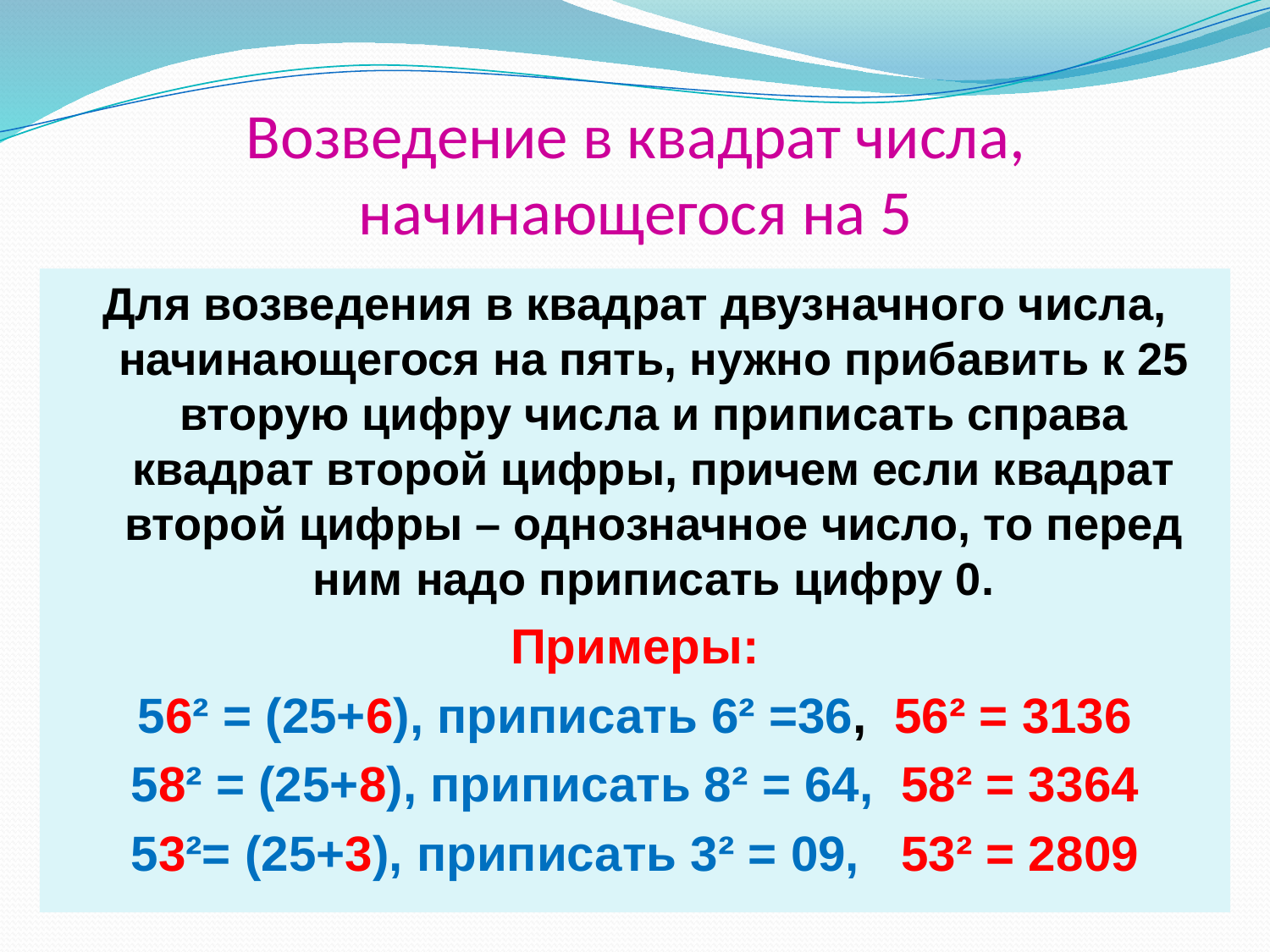

# Возведение в квадрат числа, начинающегося на 5
Для возведения в квадрат двузначного числа, начинающегося на пять, нужно прибавить к 25 вторую цифру числа и приписать справа квадрат второй цифры, причем если квадрат второй цифры – однозначное число, то перед ним надо приписать цифру 0.
Примеры:
56² = (25+6), приписать 6² =36,  56² = 3136
58² = (25+8), приписать 8² = 64,  58² = 3364
53²= (25+3), приписать 3² = 09,   53² = 2809